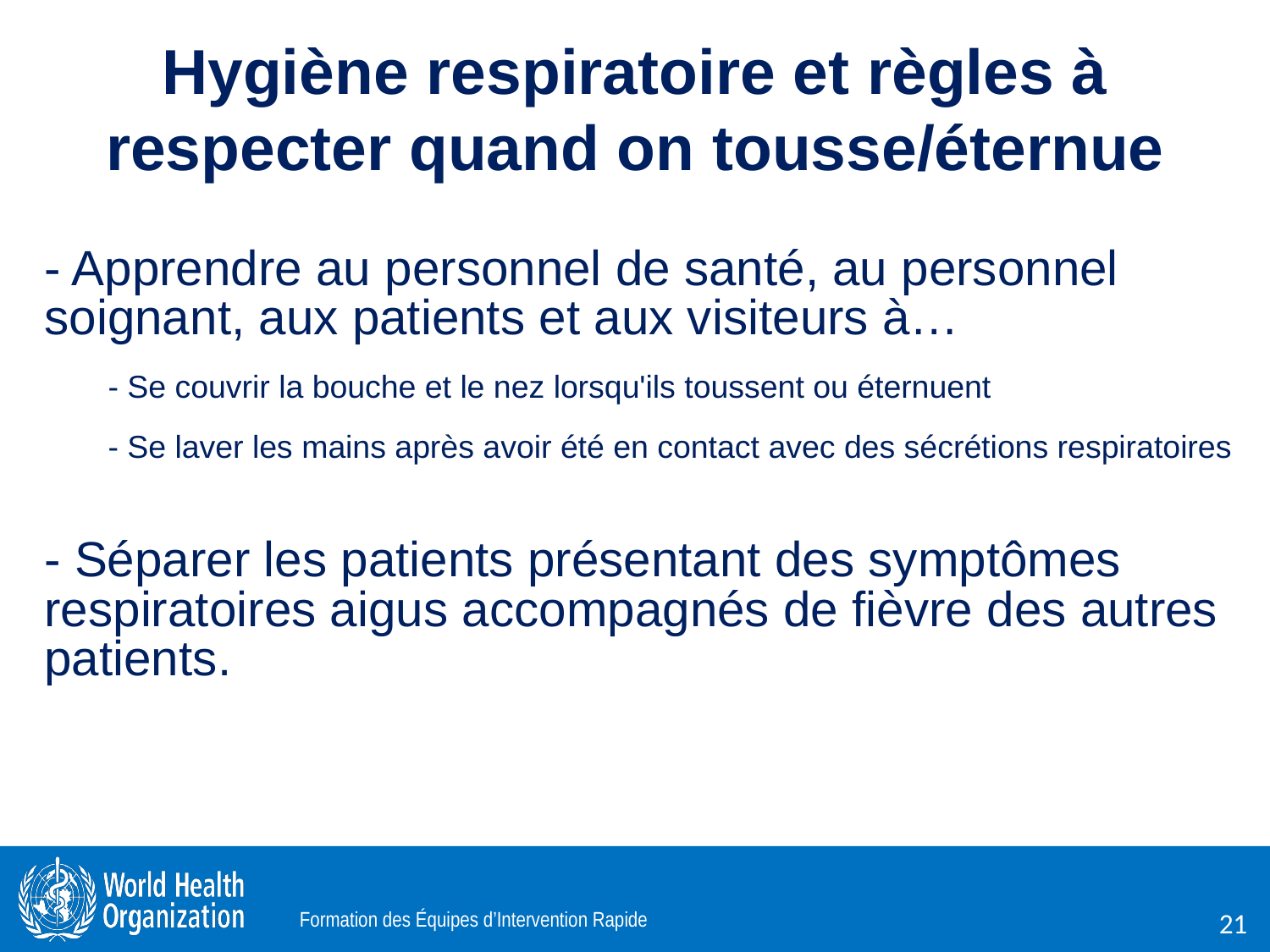

# Hygiène respiratoire et règles à respecter quand on tousse/éternue
- Apprendre au personnel de santé, au personnel soignant, aux patients et aux visiteurs à…
- Se couvrir la bouche et le nez lorsqu'ils toussent ou éternuent
- Se laver les mains après avoir été en contact avec des sécrétions respiratoires

- Séparer les patients présentant des symptômes respiratoires aigus accompagnés de fièvre des autres patients.